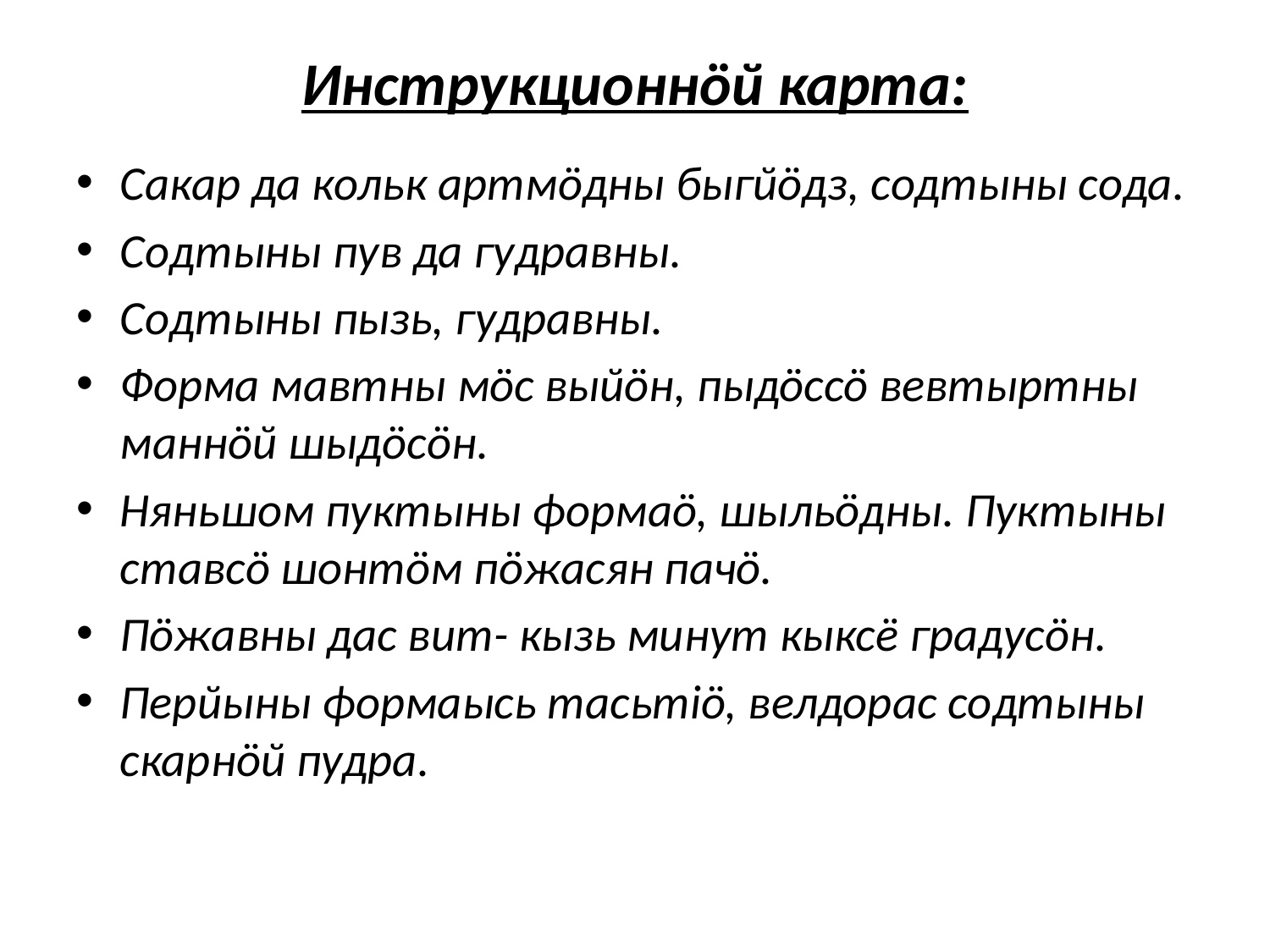

# Инструкционнöй карта:
Сакар да кольк артмöдны быгйöдз, содтыны сода.
Содтыны пув да гудравны.
Содтыны пызь, гудравны.
Форма мавтны мöс выйöн, пыдöссö вевтыртны маннöй шыдöсöн.
Няньшом пуктыны формаö, шыльöдны. Пуктыны ставсö шонтöм пöжасян пачö.
Пöжавны дас вит- кызь минут кыксё градусöн.
Перйыны формаысь тасьтiö, велдорас содтыны скарнöй пудра.